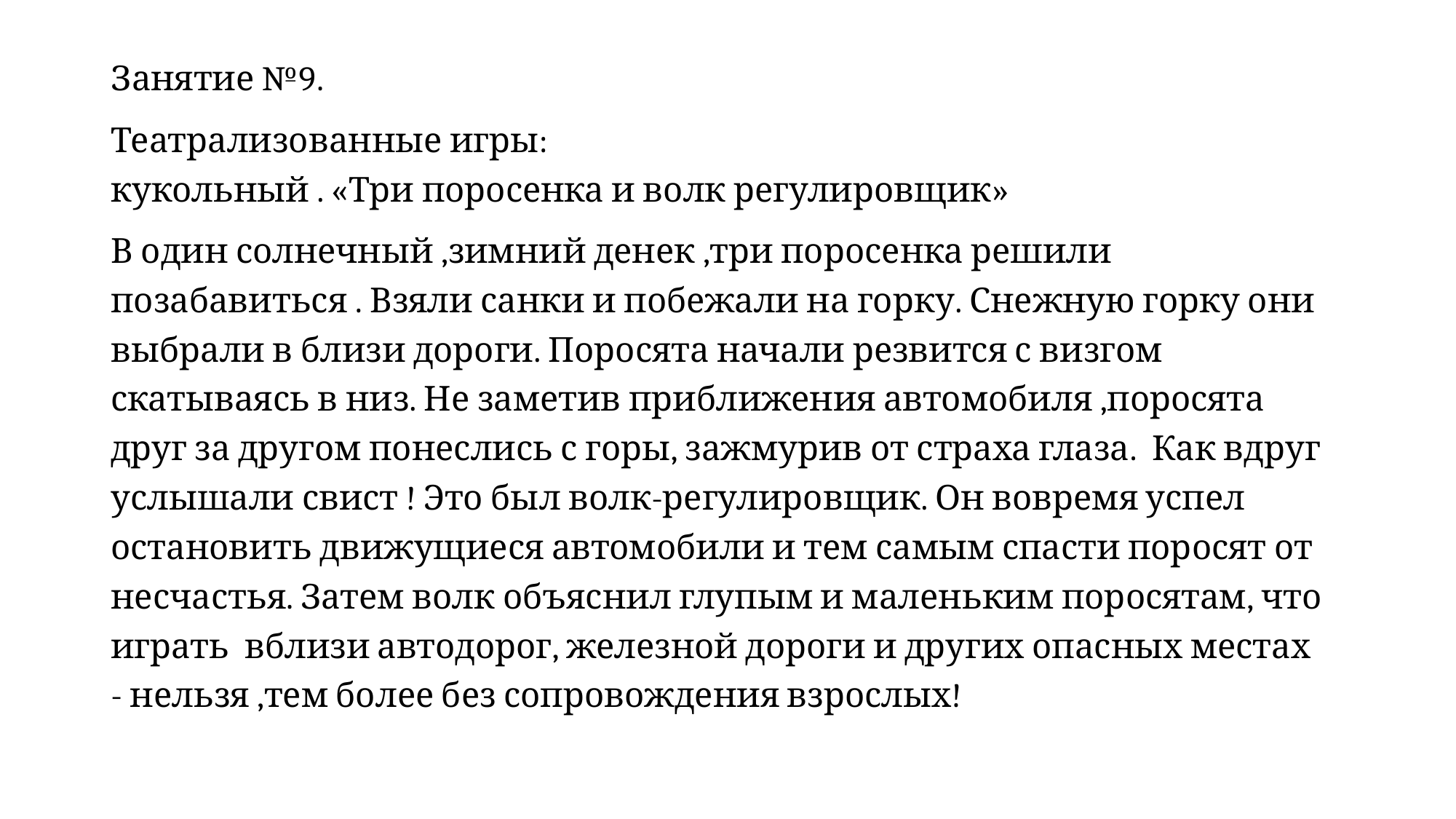

Занятие №9.
Театрализованные игры:
кукольный . «Три поросенка и волк регулировщик»
В один солнечный ,зимний денек ,три поросенка решили позабавиться . Взяли санки и побежали на горку. Снежную горку они выбрали в близи дороги. Поросята начали резвится с визгом скатываясь в низ. Не заметив приближения автомобиля ,поросята друг за другом понеслись с горы, зажмурив от страха глаза.  Как вдруг услышали свист ! Это был волк-регулировщик. Он вовремя успел остановить движущиеся автомобили и тем самым спасти поросят от несчастья. Затем волк объяснил глупым и маленьким поросятам, что играть  вблизи автодорог, железной дороги и других опасных местах - нельзя ,тем более без сопровождения взрослых!